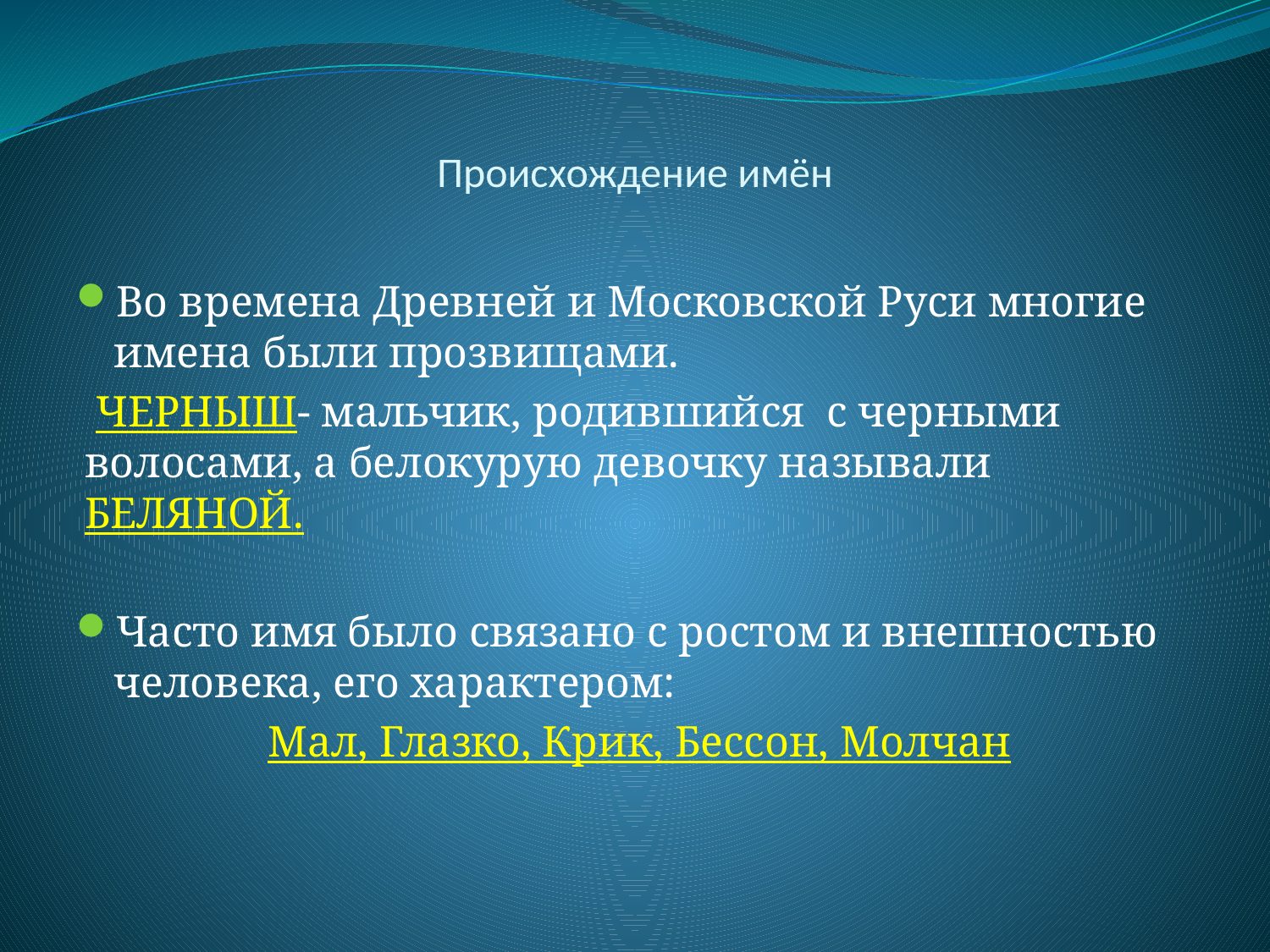

# Происхождение имён
Во времена Древней и Московской Руси многие имена были прозвищами.
 ЧЕРНЫШ- мальчик, родившийся  с черными волосами, а белокурую девочку называли  БЕЛЯНОЙ.

Часто имя было связано с ростом и внешностью человека, его характером:
Мал, Глазко, Крик, Бессон, Молчан